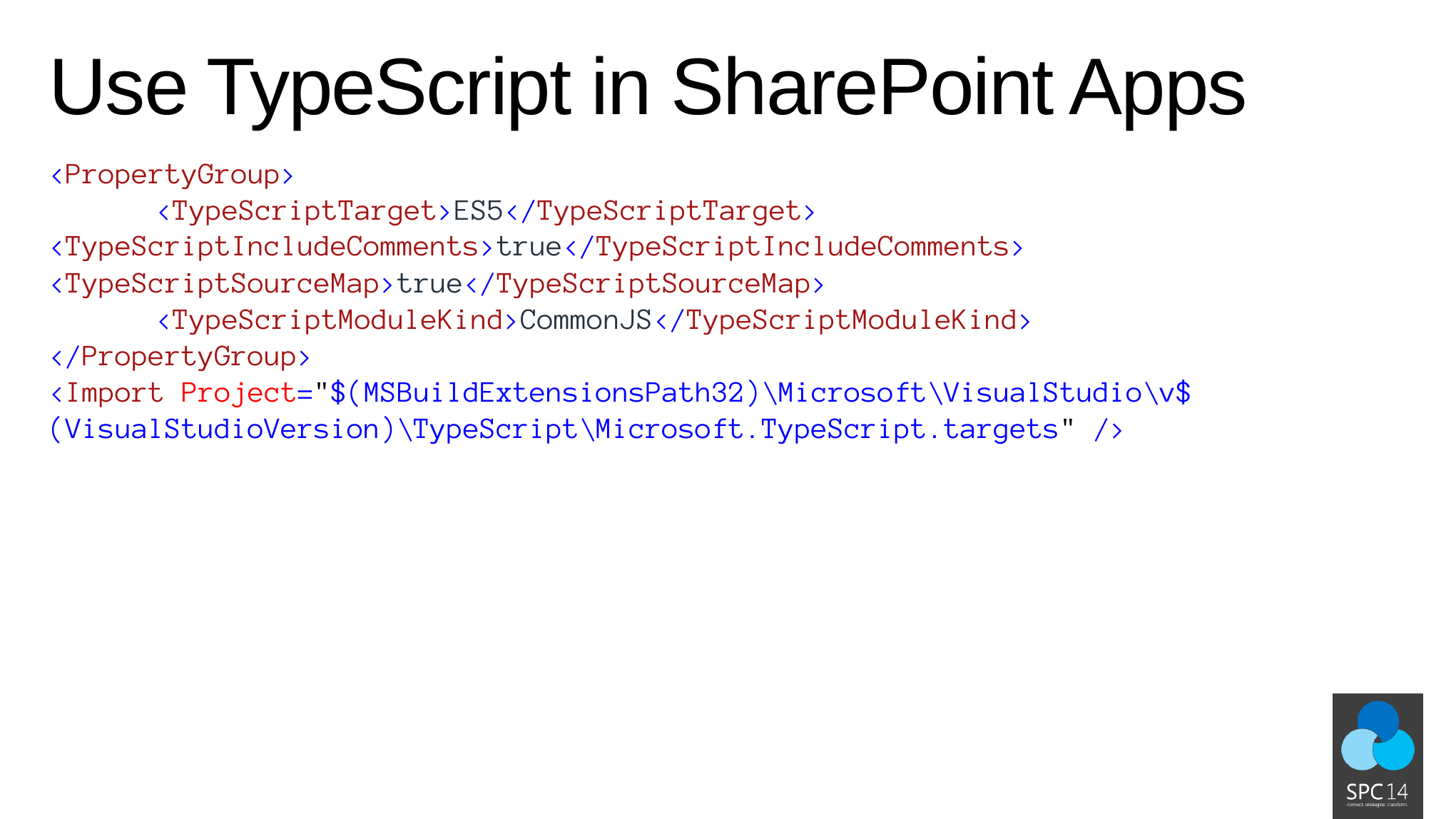

# Use TypeScript in SharePoint Apps
<PropertyGroup>
	<TypeScriptTarget>ES5</TypeScriptTarget> 	<TypeScriptIncludeComments>true</TypeScriptIncludeComments> 	<TypeScriptSourceMap>true</TypeScriptSourceMap>
	<TypeScriptModuleKind>CommonJS</TypeScriptModuleKind>
</PropertyGroup>
<Import Project="$(MSBuildExtensionsPath32)\Microsoft\VisualStudio\v$(VisualStudioVersion)\TypeScript\Microsoft.TypeScript.targets" />